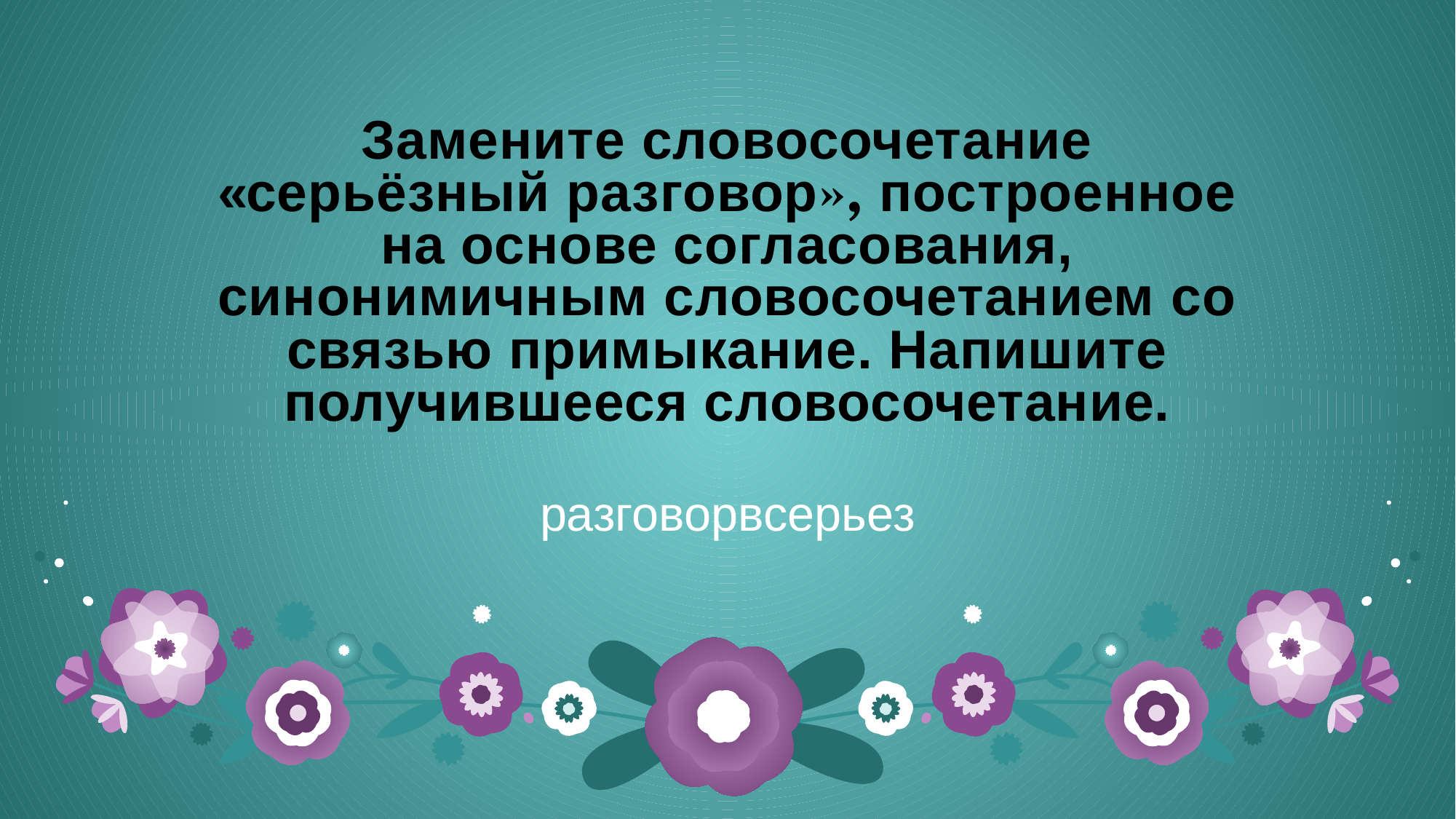

# Замените словосочетание «серьёзный разговор», построенное на основе согласования, синонимичным словосочетанием со связью примыкание. Напишите получившееся словосочетание.
разговорвсерьез